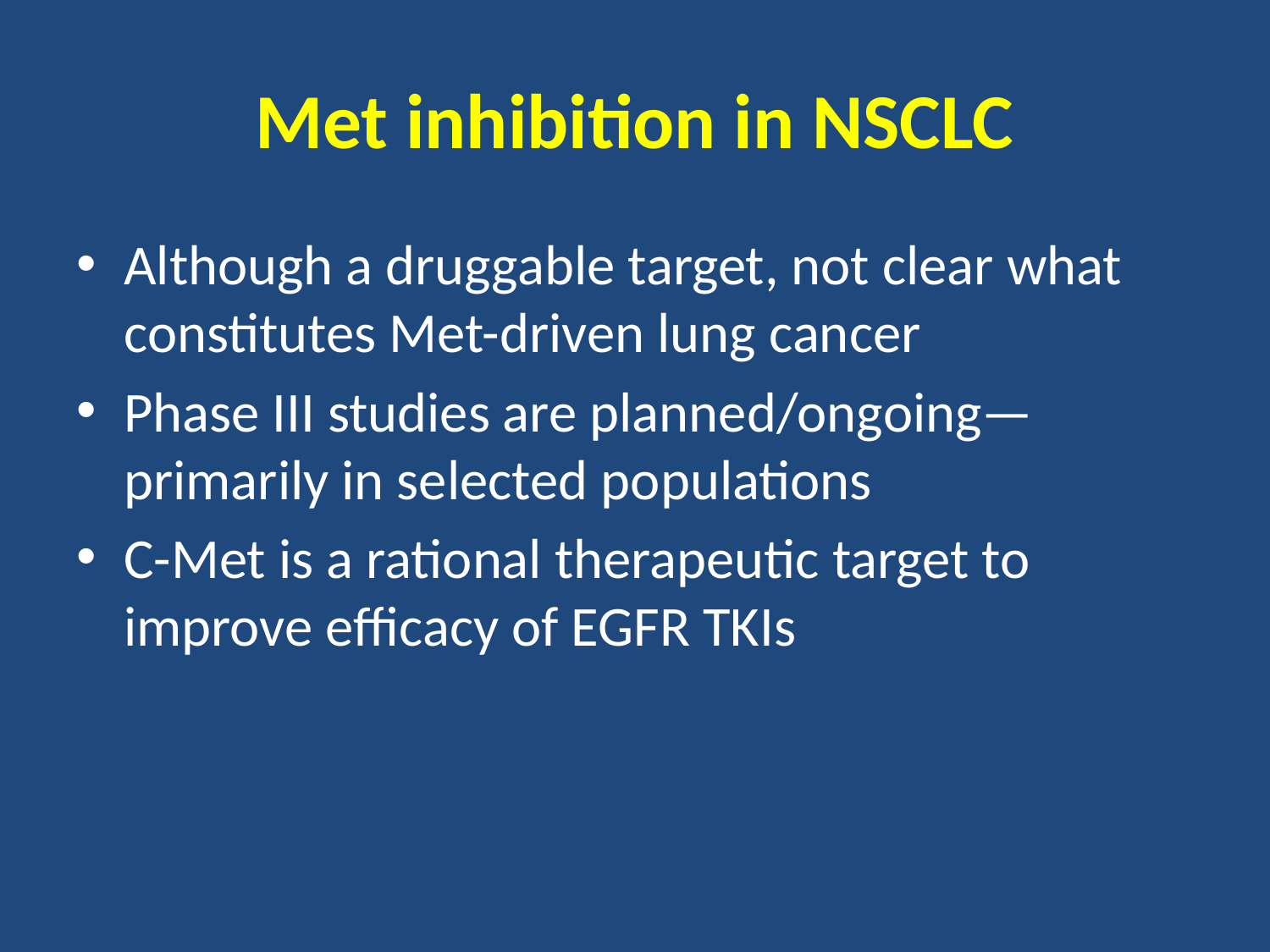

# Met inhibition in NSCLC
Although a druggable target, not clear what constitutes Met-driven lung cancer
Phase III studies are planned/ongoing—primarily in selected populations
C-Met is a rational therapeutic target to improve efficacy of EGFR TKIs